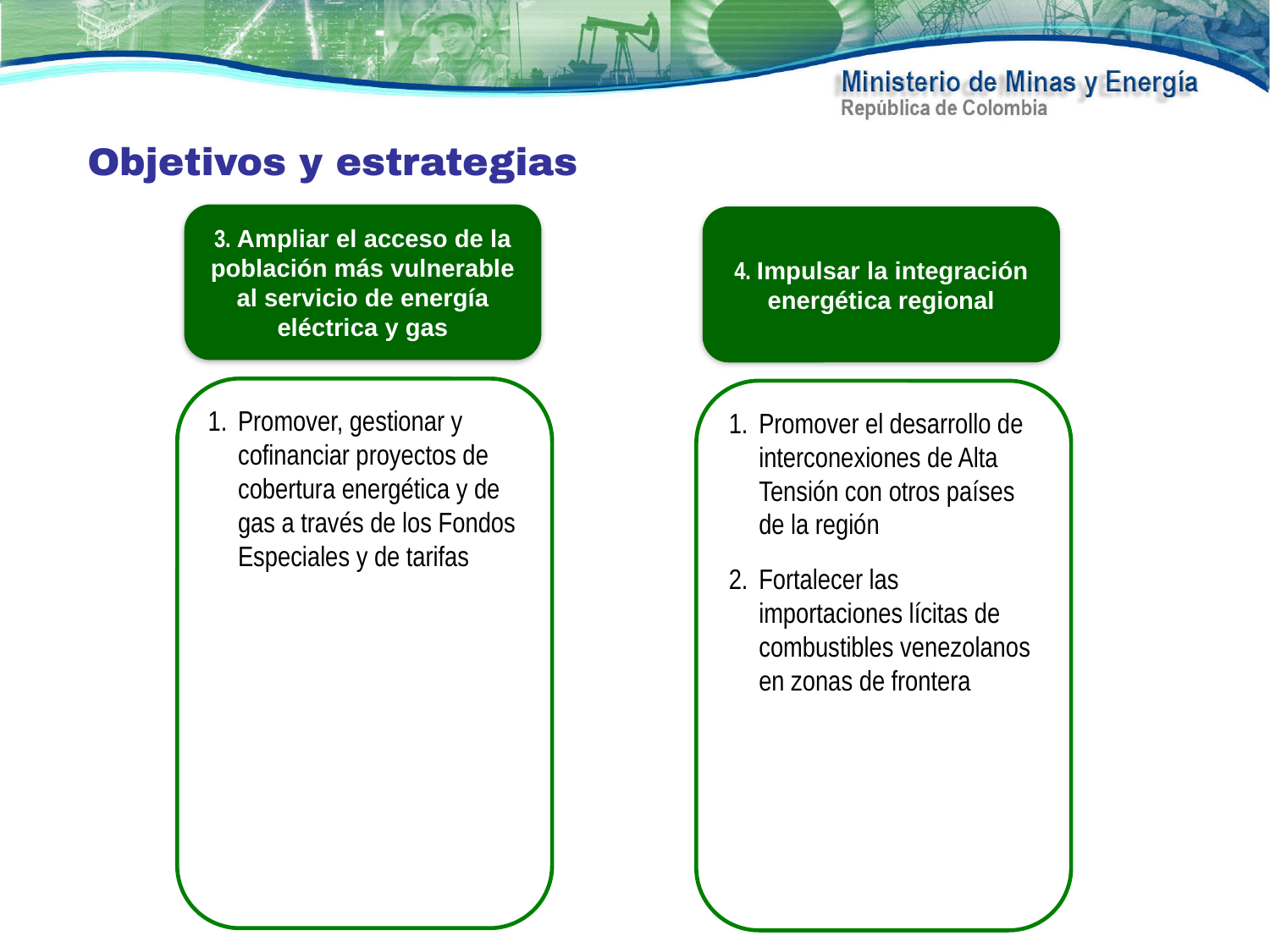

Objetivos y estrategias
3. Ampliar el acceso de la población más vulnerable al servicio de energía eléctrica y gas
4. Impulsar la integración energética regional
1. 	Promover, gestionar y cofinanciar proyectos de cobertura energética y de gas a través de los Fondos Especiales y de tarifas
Promover el desarrollo de interconexiones de Alta Tensión con otros países de la región
Fortalecer las importaciones lícitas de combustibles venezolanos en zonas de frontera